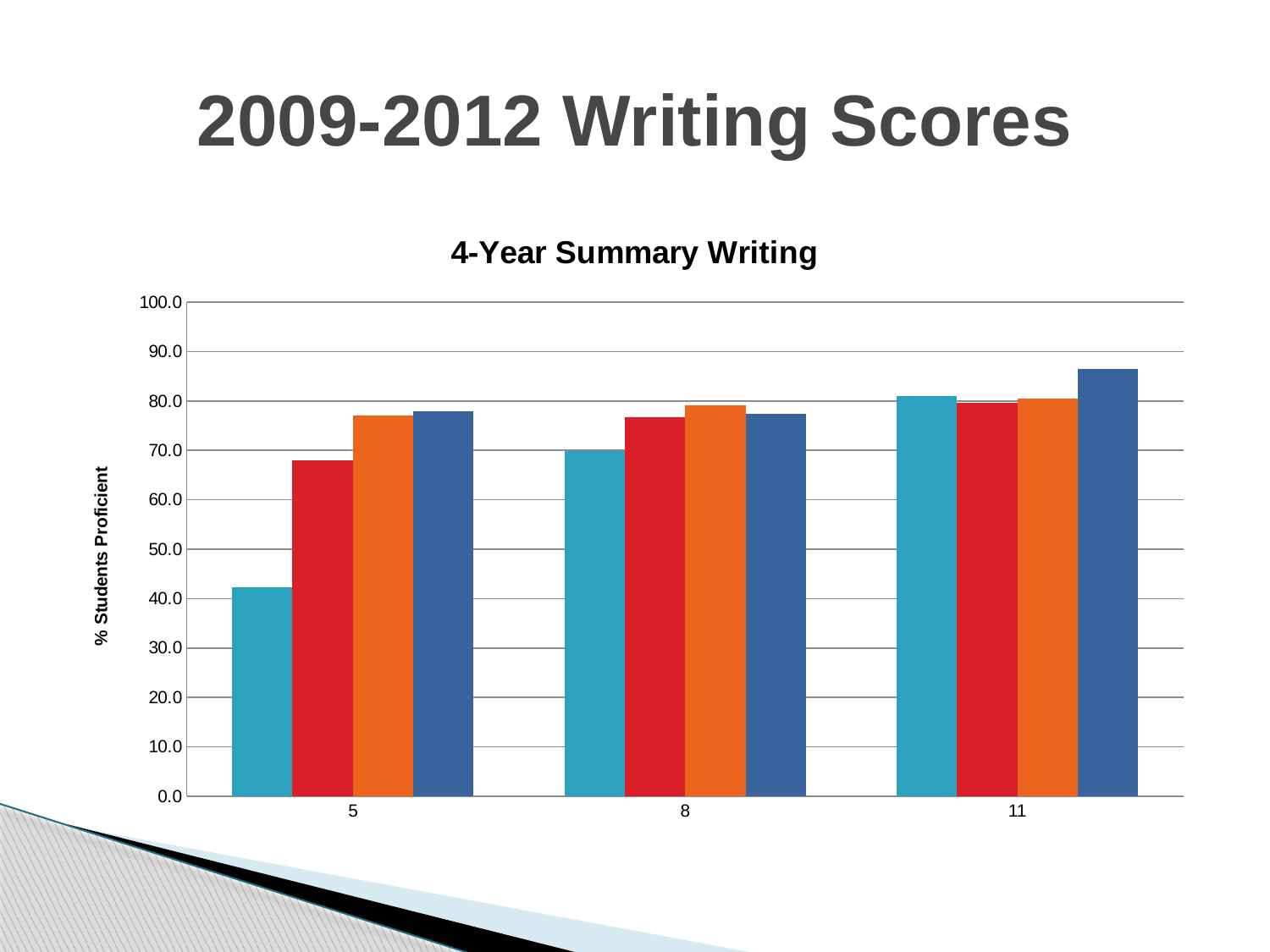

# 2009-2012 Writing Scores

### Chart: 4-Year Summary Writing

| Category | 2009 | 2010 | 2011 | 2012 |
|---|---|---|---|---|
| 5.0 | 42.3 | 68.0 | 77.0 | 78.0 |
| 8.0 | 69.9 | 76.8 | 79.1 | 77.4 |
| 11.0 | 81.0 | 79.7 | 80.4 | 86.4 |